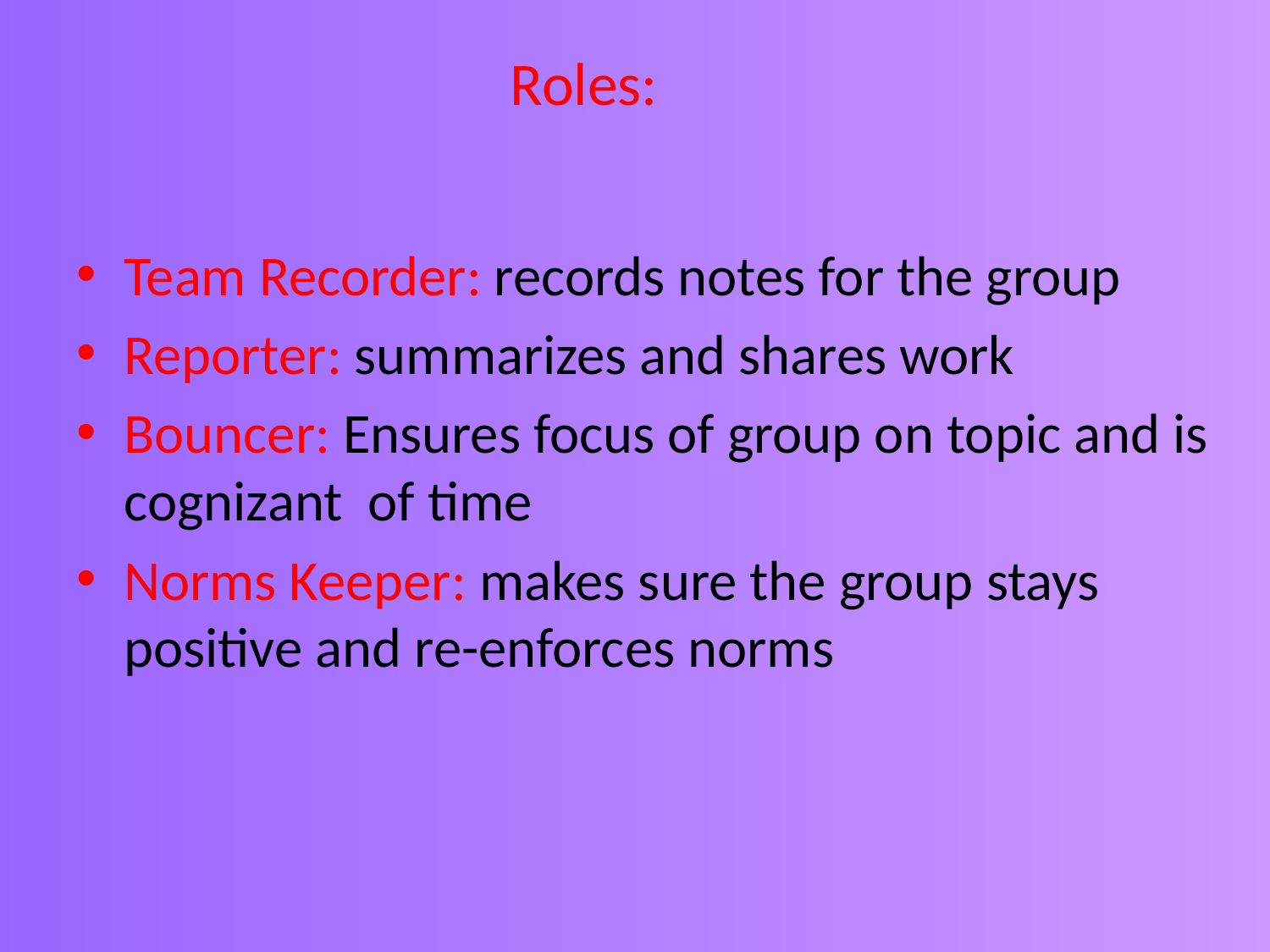

# Roles:
Team Recorder: records notes for the group
Reporter: summarizes and shares work
Bouncer: Ensures focus of group on topic and is cognizant  of time
Norms Keeper: makes sure the group stays positive and re-enforces norms